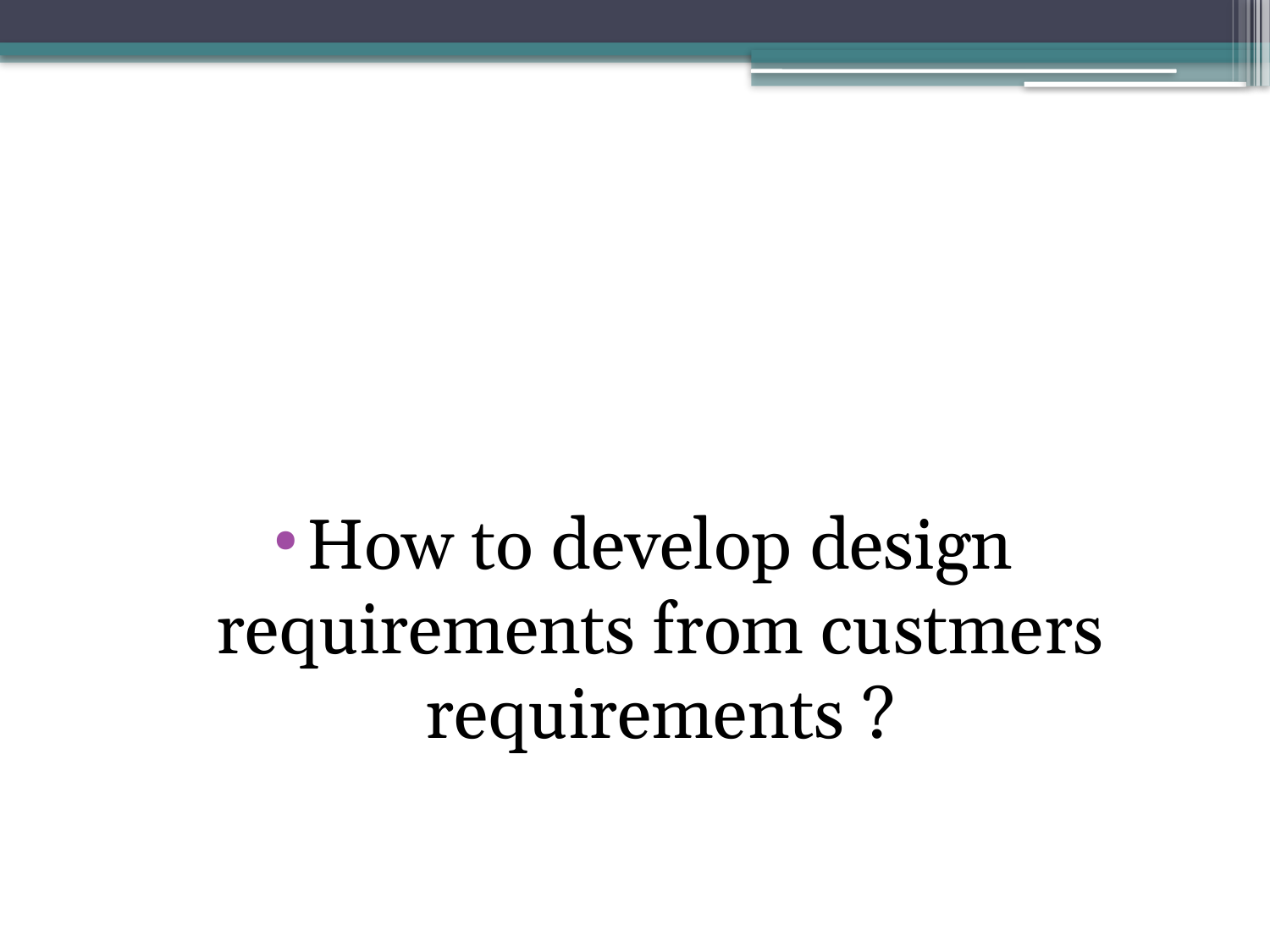

#

How to develop design requirements from custmers requirements ?